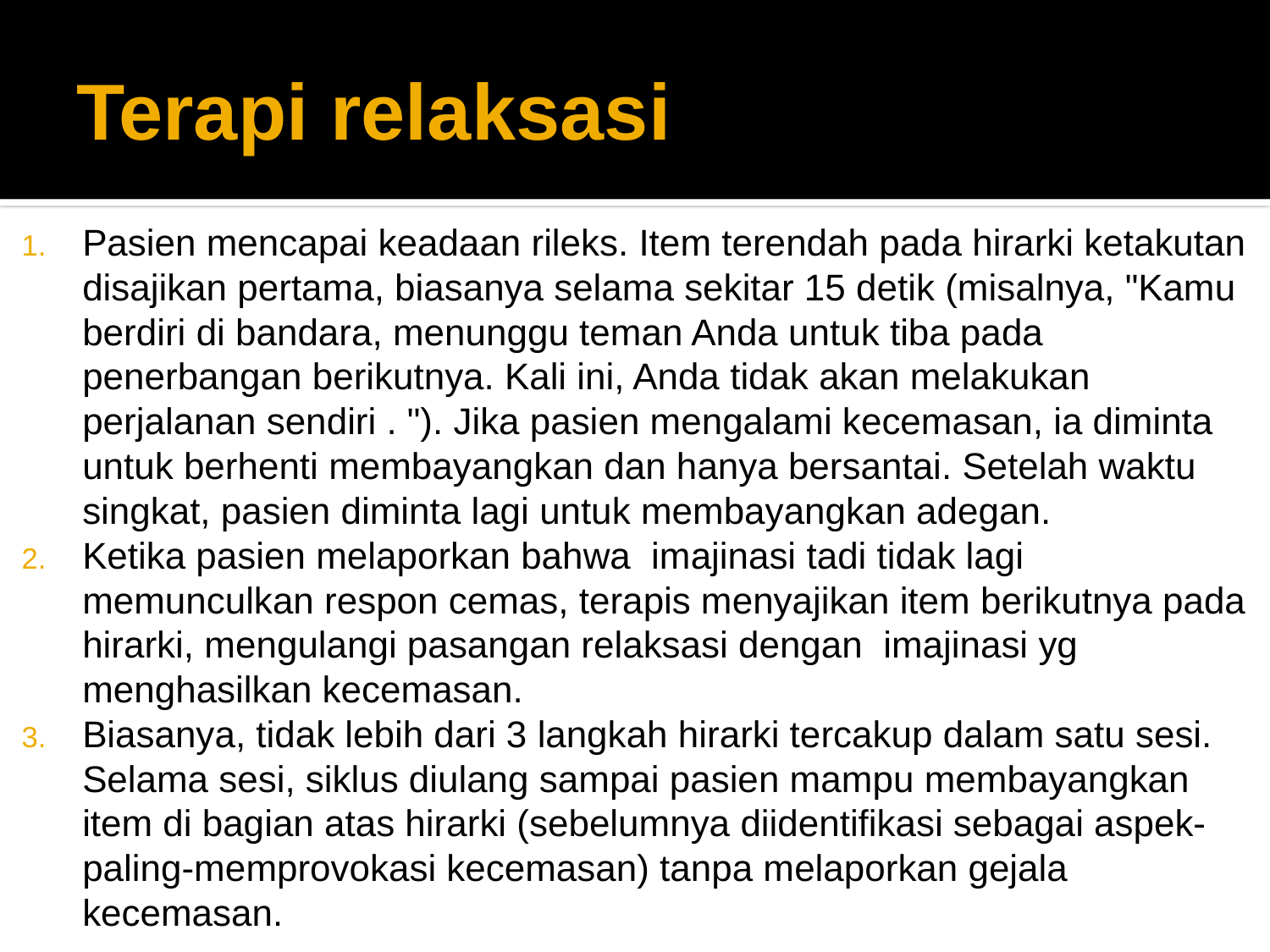

# Terapi relaksasi
Pasien mencapai keadaan rileks. Item terendah pada hirarki ketakutan disajikan pertama, biasanya selama sekitar 15 detik (misalnya, "Kamu berdiri di bandara, menunggu teman Anda untuk tiba pada penerbangan berikutnya. Kali ini, Anda tidak akan melakukan perjalanan sendiri . "). Jika pasien mengalami kecemasan, ia diminta untuk berhenti membayangkan dan hanya bersantai. Setelah waktu singkat, pasien diminta lagi untuk membayangkan adegan.
Ketika pasien melaporkan bahwa  imajinasi tadi tidak lagi memunculkan respon cemas, terapis menyajikan item berikutnya pada hirarki, mengulangi pasangan relaksasi dengan  imajinasi yg menghasilkan kecemasan.
Biasanya, tidak lebih dari 3 langkah hirarki tercakup dalam satu sesi. Selama sesi, siklus diulang sampai pasien mampu membayangkan item di bagian atas hirarki (sebelumnya diidentifikasi sebagai aspek-paling-memprovokasi kecemasan) tanpa melaporkan gejala kecemasan.